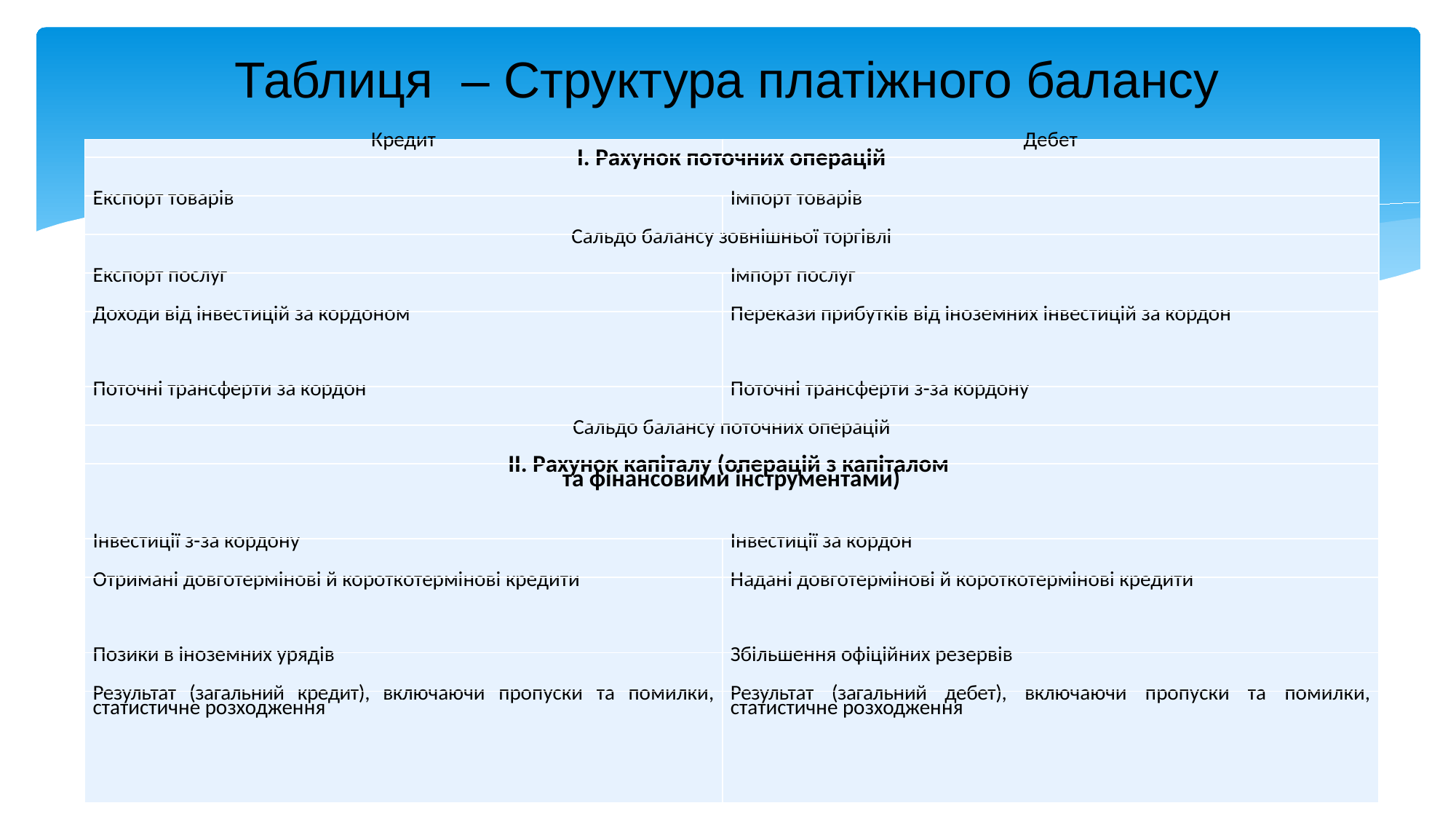

# Таблиця  – Структура платіжного балансу
| Кредит | Дебет |
| --- | --- |
| І. Рахунок поточних операцій |  |
| Експорт товарів | Імпорт товарів |
| Сальдо балансу зовнішньої торгівлі |  |
| Експорт послуг | Імпорт послуг |
| Доходи від інвестицій за кордоном | Перекази прибутків від іноземних інвестицій за кордон |
| Поточні трансферти за кордон | Поточні трансферти з-за кордону |
| Сальдо балансу поточних операцій |  |
| ІІ. Рахунок капіталу (операцій з капіталом та фінансовими інструментами) |  |
| Інвестиції з-за кордону | Інвестиції за кордон |
| Отримані довготермінові й короткотермінові кредити | Надані довготермінові й короткотермінові кредити |
| Позики в іноземних урядів | Збільшення офіційних резервів |
| Результат (загальний кредит), вклю­чаючи пропуски та помилки, статистичне розходження | Результат (загальний дебет), вклю­чаючи пропуски та помилки, статистичне розходження |